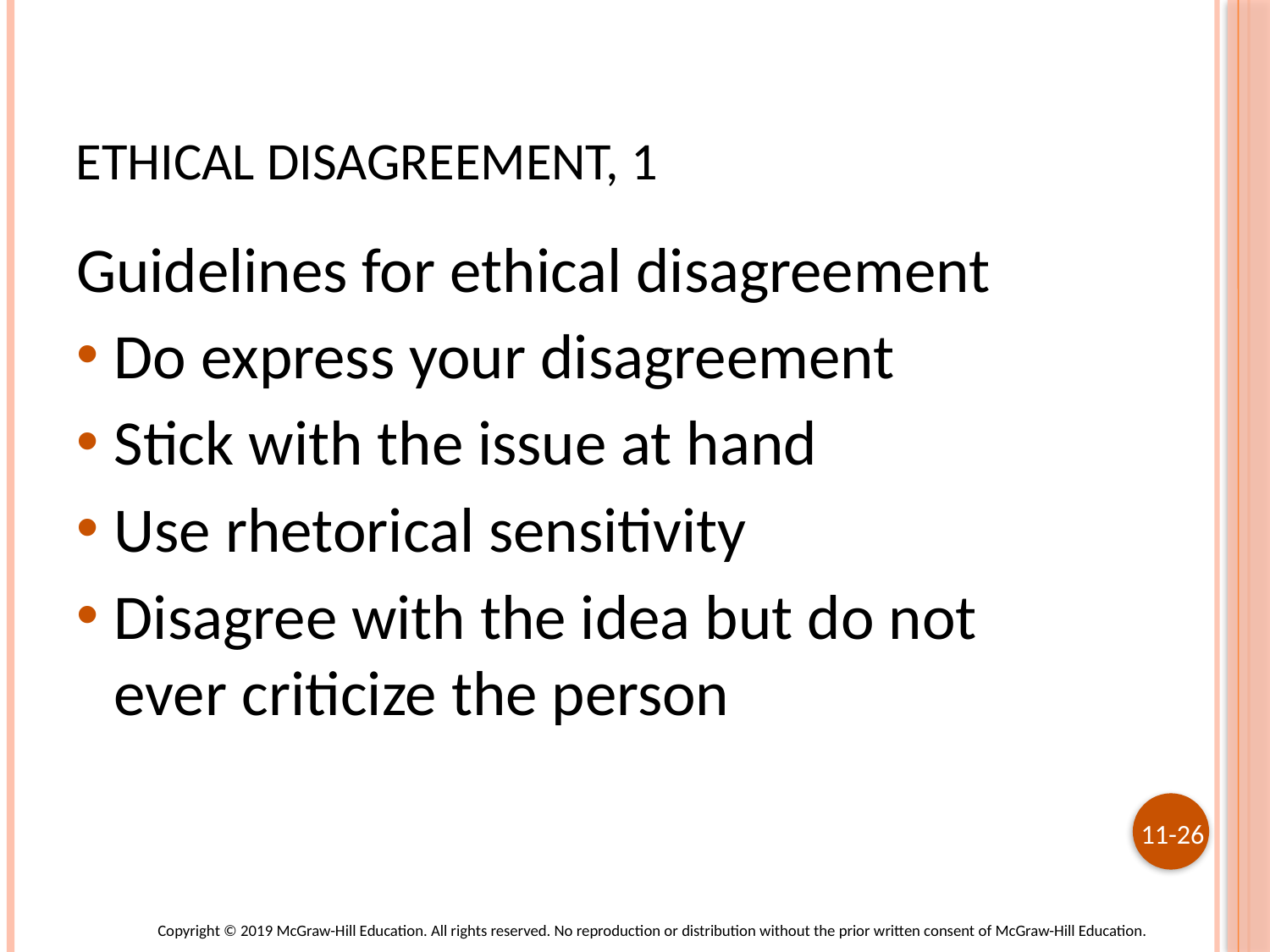

# Ethical Disagreement, 1
Guidelines for ethical disagreement
Do express your disagreement
Stick with the issue at hand
Use rhetorical sensitivity
Disagree with the idea but do not ever criticize the person